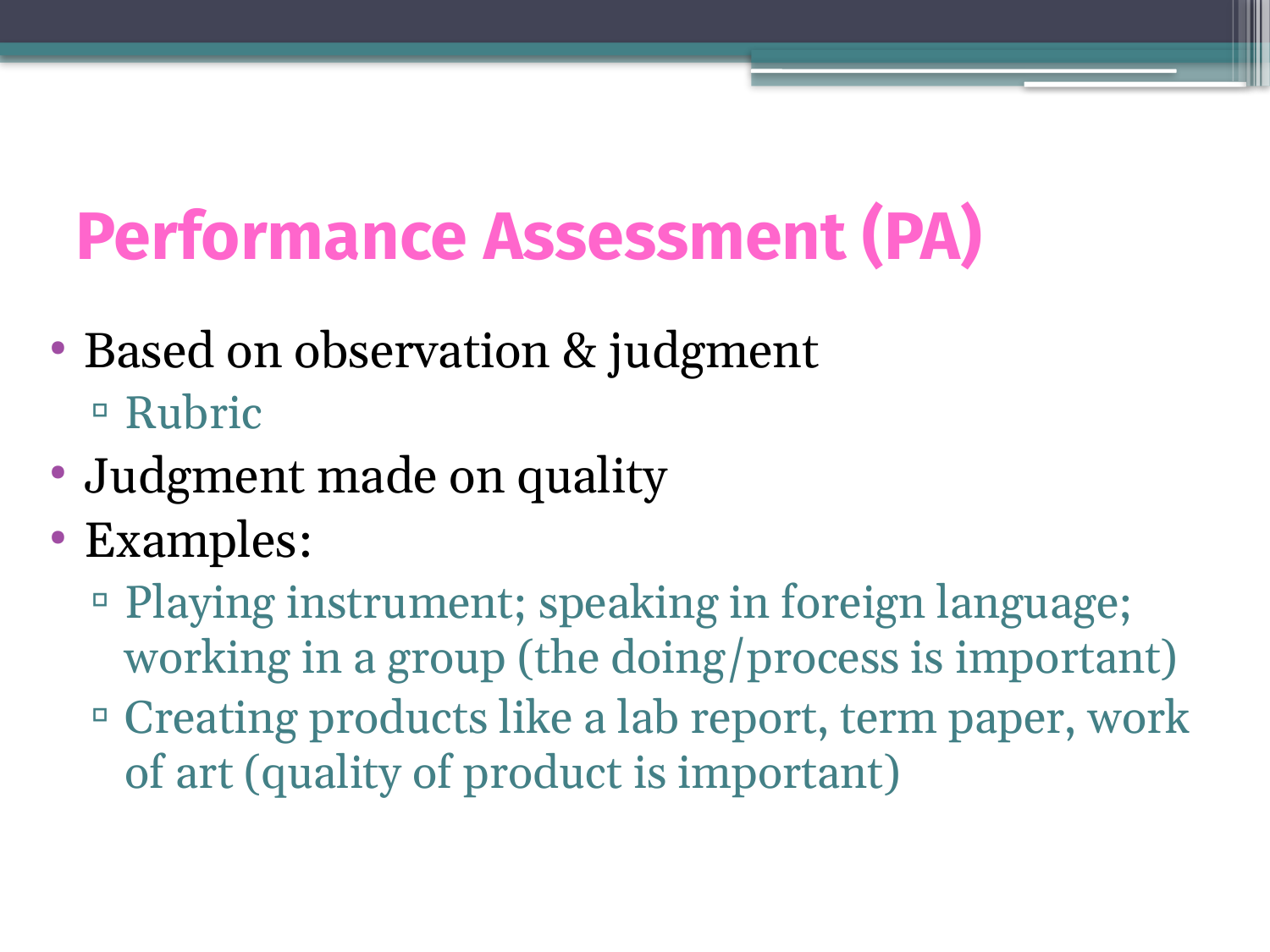

# Performance Assessment (PA)
Based on observation & judgment
Rubric
Judgment made on quality
Examples:
Playing instrument; speaking in foreign language; working in a group (the doing/process is important)
Creating products like a lab report, term paper, work of art (quality of product is important)